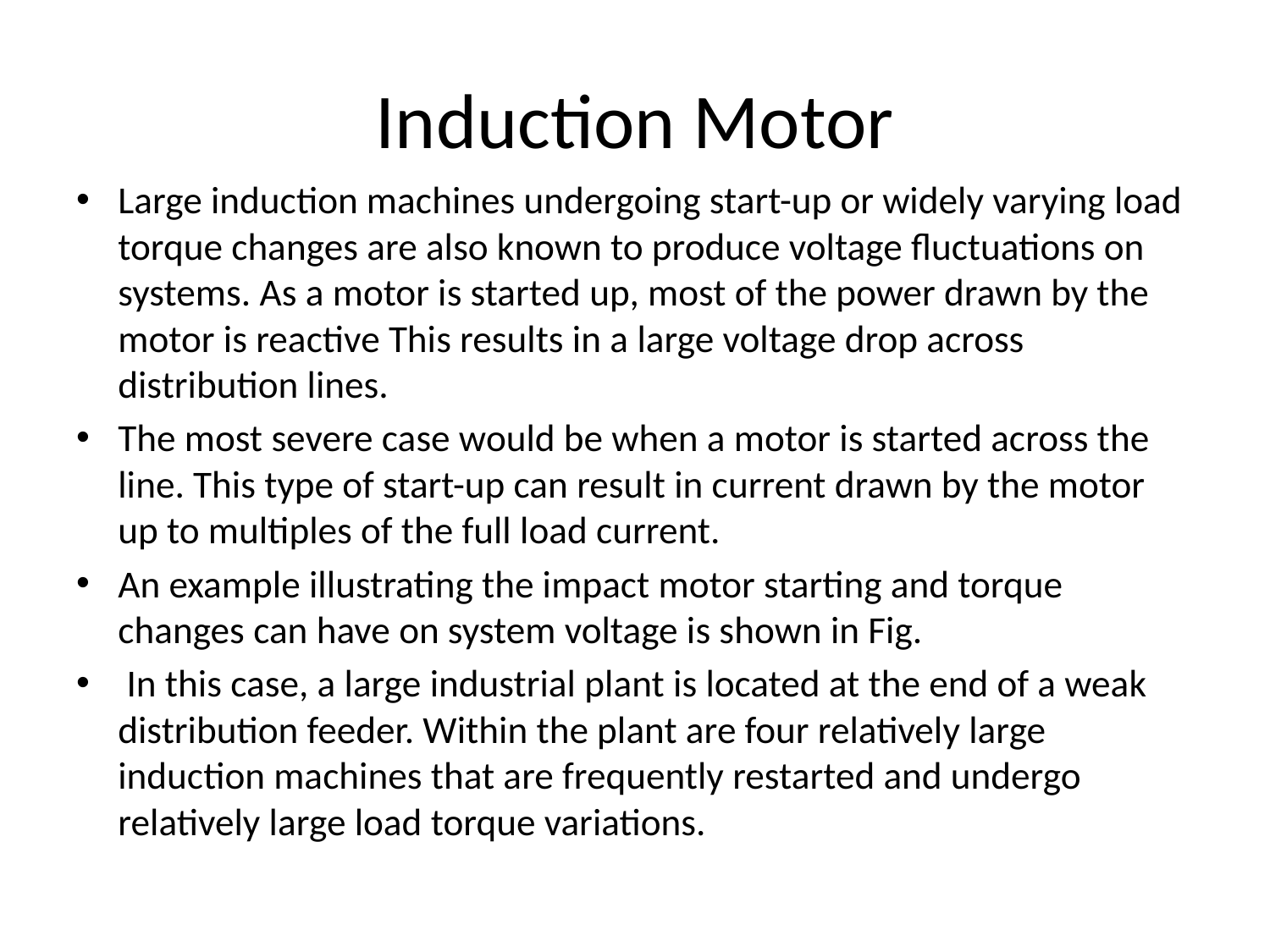

# Induction Motor
Large induction machines undergoing start-up or widely varying load torque changes are also known to produce voltage fluctuations on systems. As a motor is started up, most of the power drawn by the motor is reactive This results in a large voltage drop across distribution lines.
The most severe case would be when a motor is started across the line. This type of start-up can result in current drawn by the motor up to multiples of the full load current.
An example illustrating the impact motor starting and torque changes can have on system voltage is shown in Fig.
 In this case, a large industrial plant is located at the end of a weak distribution feeder. Within the plant are four relatively large induction machines that are frequently restarted and undergo relatively large load torque variations.